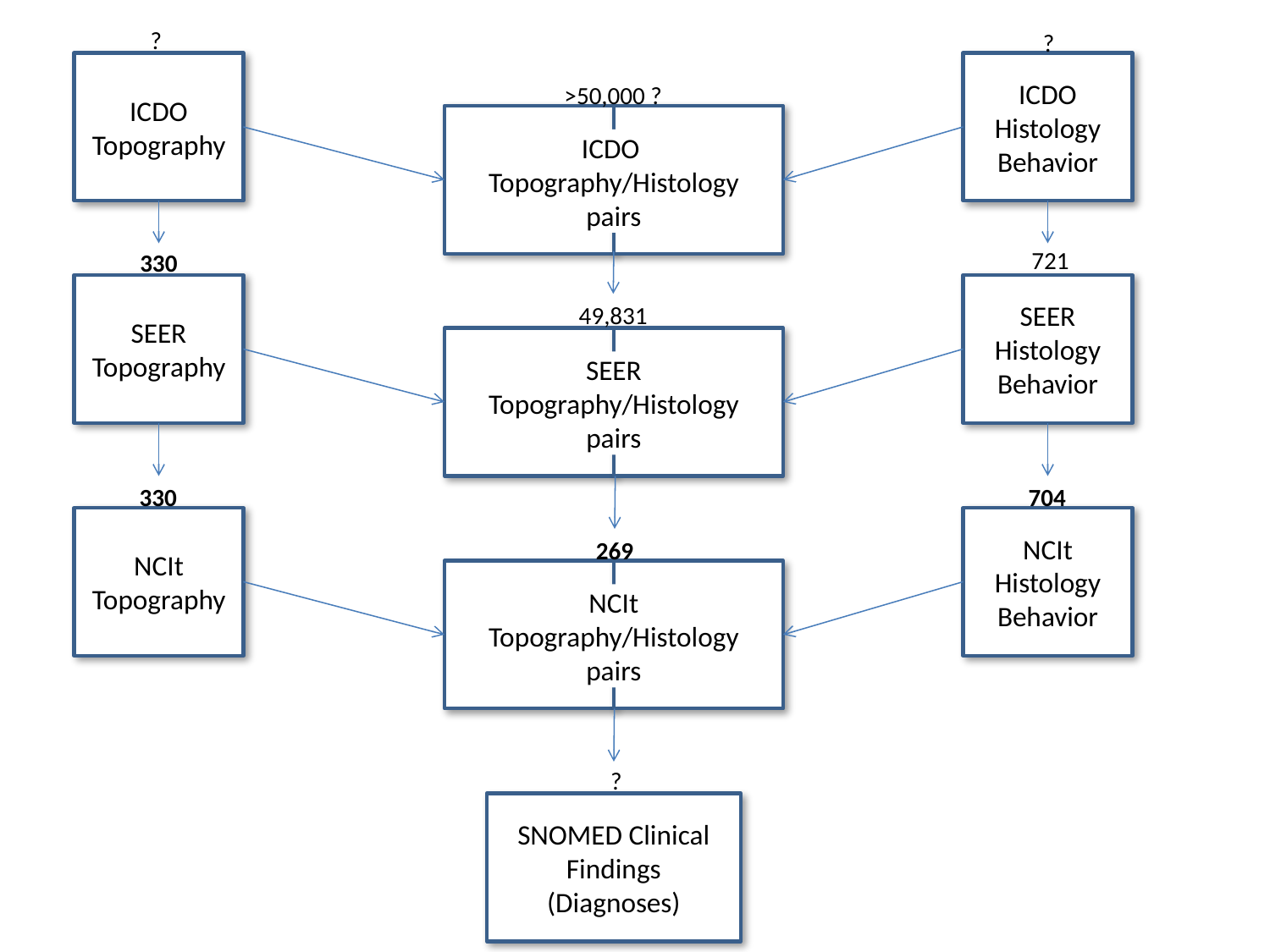

?
?
ICDO Topography
ICDO Histology Behavior
>50,000 ?

ICDO  Topography/Histology pairs
721
330
SEER Topography
SEER Histology Behavior
49,831

SEER Topography/Histology pairs
330
704
NCIt Topography
NCIt Histology Behavior
269

NCIt Topography/Histology pairs
?
SNOMED Clinical Findings (Diagnoses)